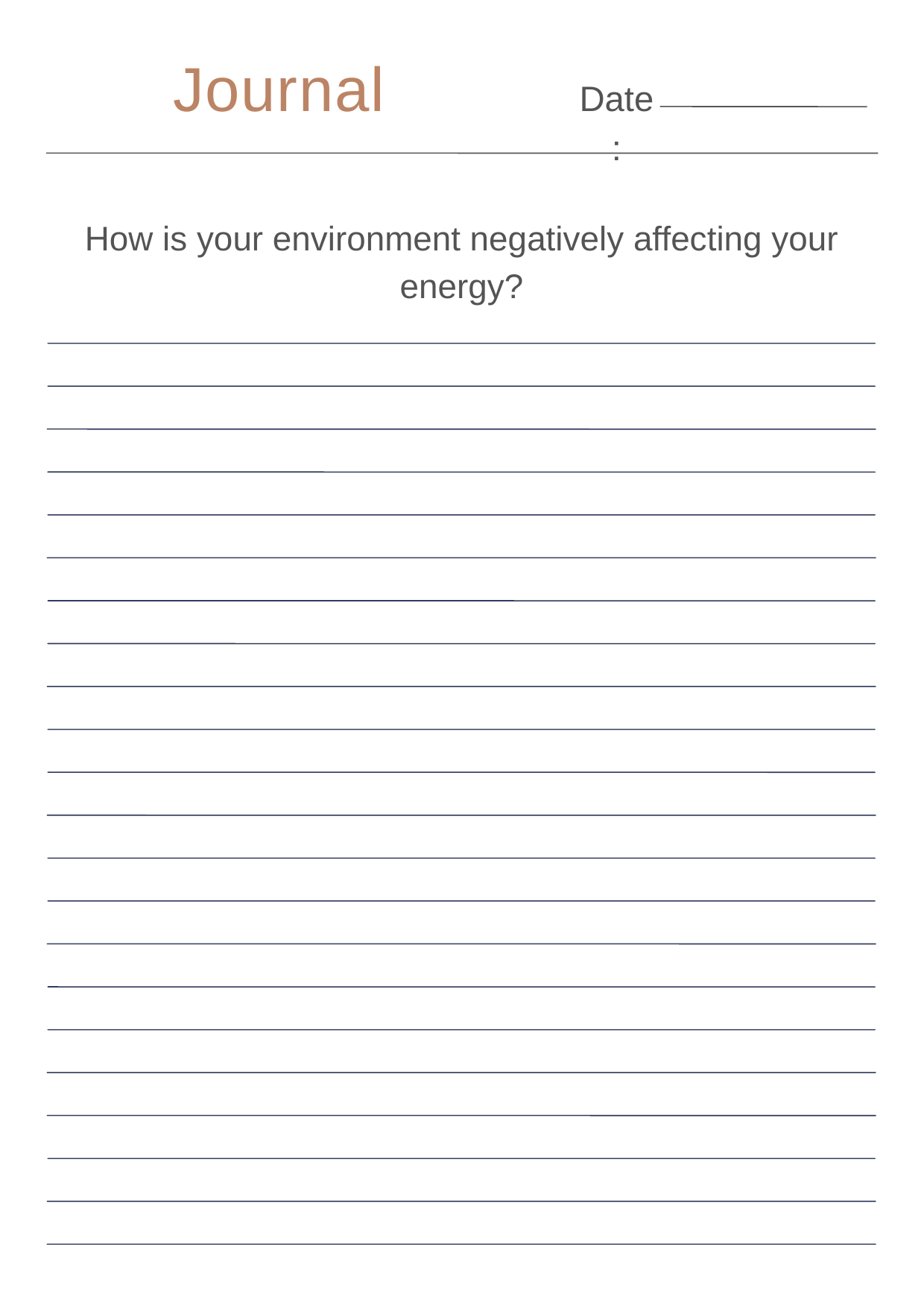

Journal
Date:

How is your environment negatively affecting your energy?